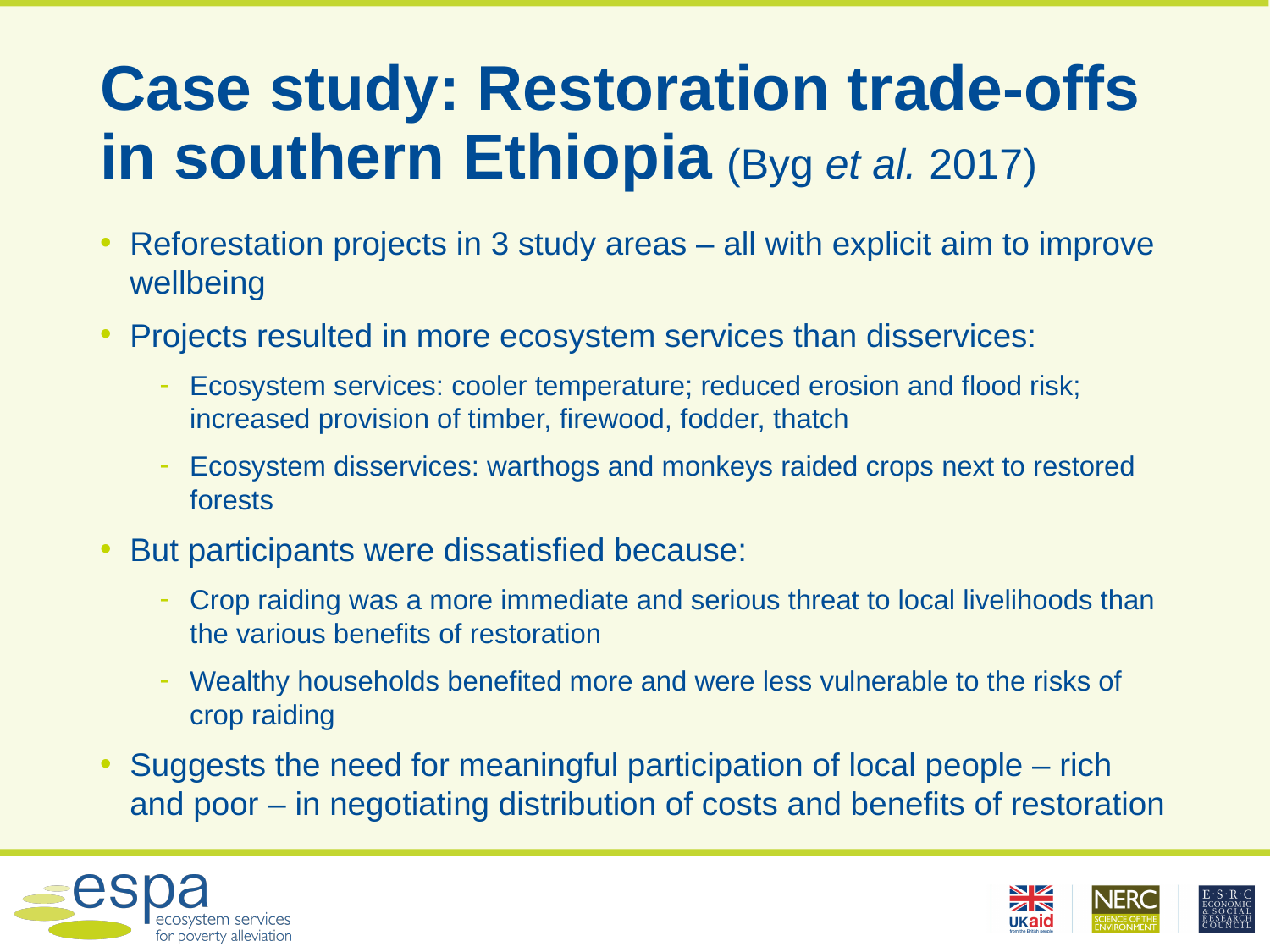

# Case study: Restoration trade-offs in southern Ethiopia (Byg et al. 2017)
Reforestation projects in 3 study areas – all with explicit aim to improve wellbeing
Projects resulted in more ecosystem services than disservices:
Ecosystem services: cooler temperature; reduced erosion and flood risk; increased provision of timber, firewood, fodder, thatch
Ecosystem disservices: warthogs and monkeys raided crops next to restored forests
But participants were dissatisfied because:
Crop raiding was a more immediate and serious threat to local livelihoods than the various benefits of restoration
Wealthy households benefited more and were less vulnerable to the risks of crop raiding
Suggests the need for meaningful participation of local people – rich and poor – in negotiating distribution of costs and benefits of restoration